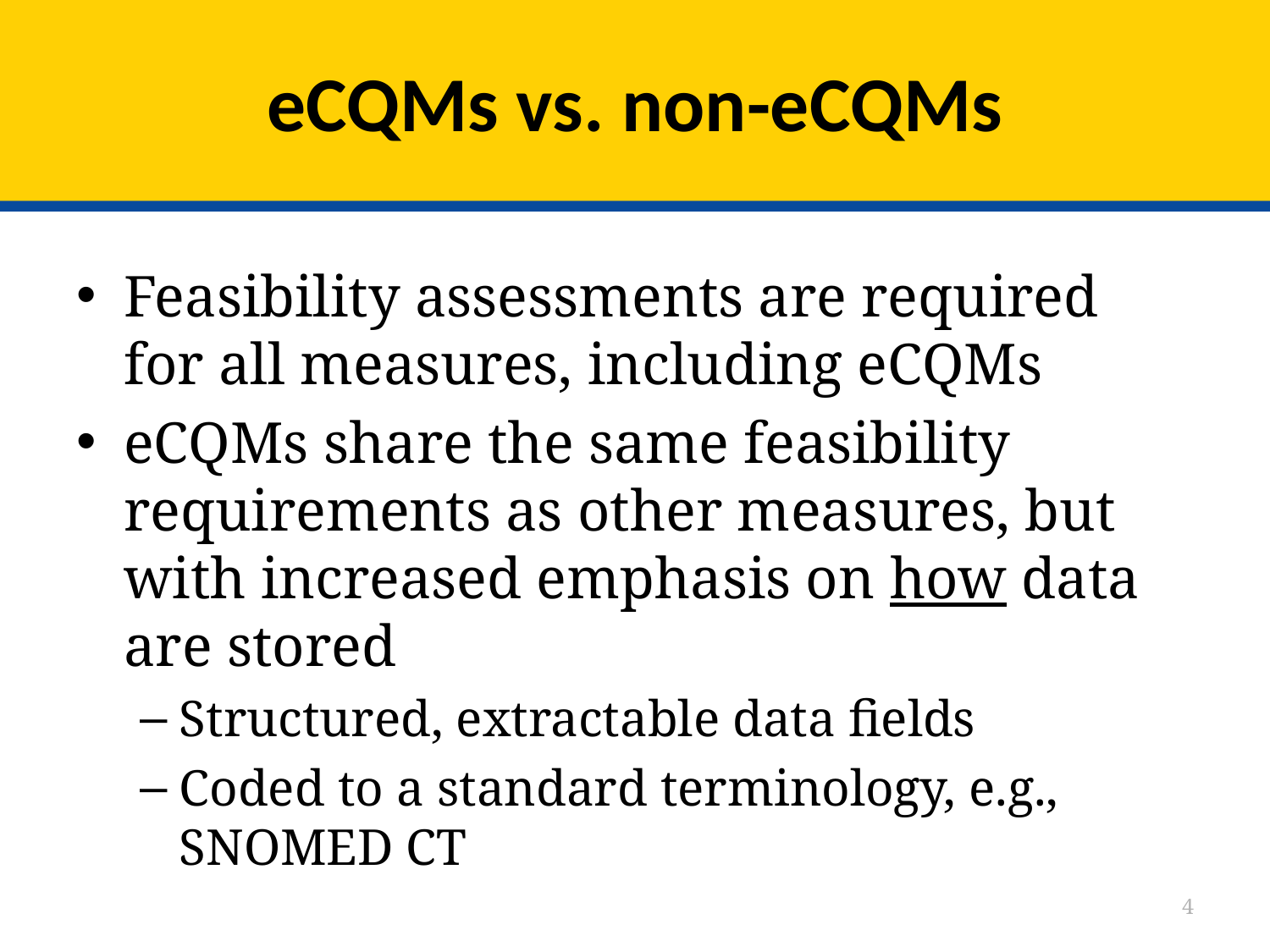

# eCQMs vs. non-eCQMs
Feasibility assessments are required for all measures, including eCQMs
eCQMs share the same feasibility requirements as other measures, but with increased emphasis on how data are stored
Structured, extractable data fields
Coded to a standard terminology, e.g., SNOMED CT
4